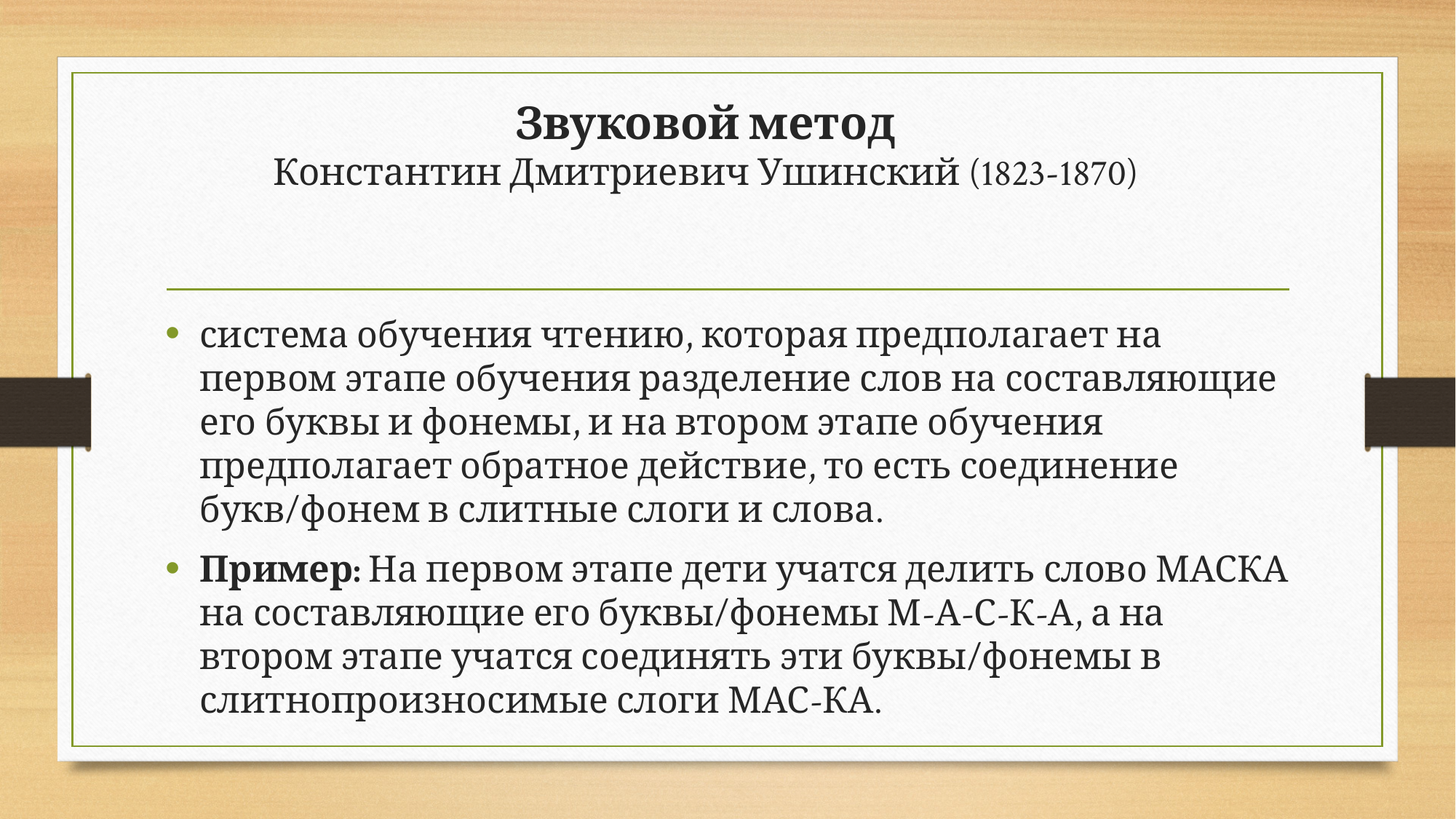

# Звуковой метод Константин Дмитриевич Ушинский (1823-1870)
система обучения чтению, которая предполагает на первом этапе обучения разделение слов на составляющие его буквы и фонемы, и на втором этапе обучения предполагает обратное действие, то есть соединение букв/фонем в слитные слоги и слова.
Пример: На первом этапе дети учатся делить слово МАСКА на составляющие его буквы/фонемы М-А-С-К-А, а на втором этапе учатся соединять эти буквы/фонемы в слитнопроизносимые слоги МАС-КА.